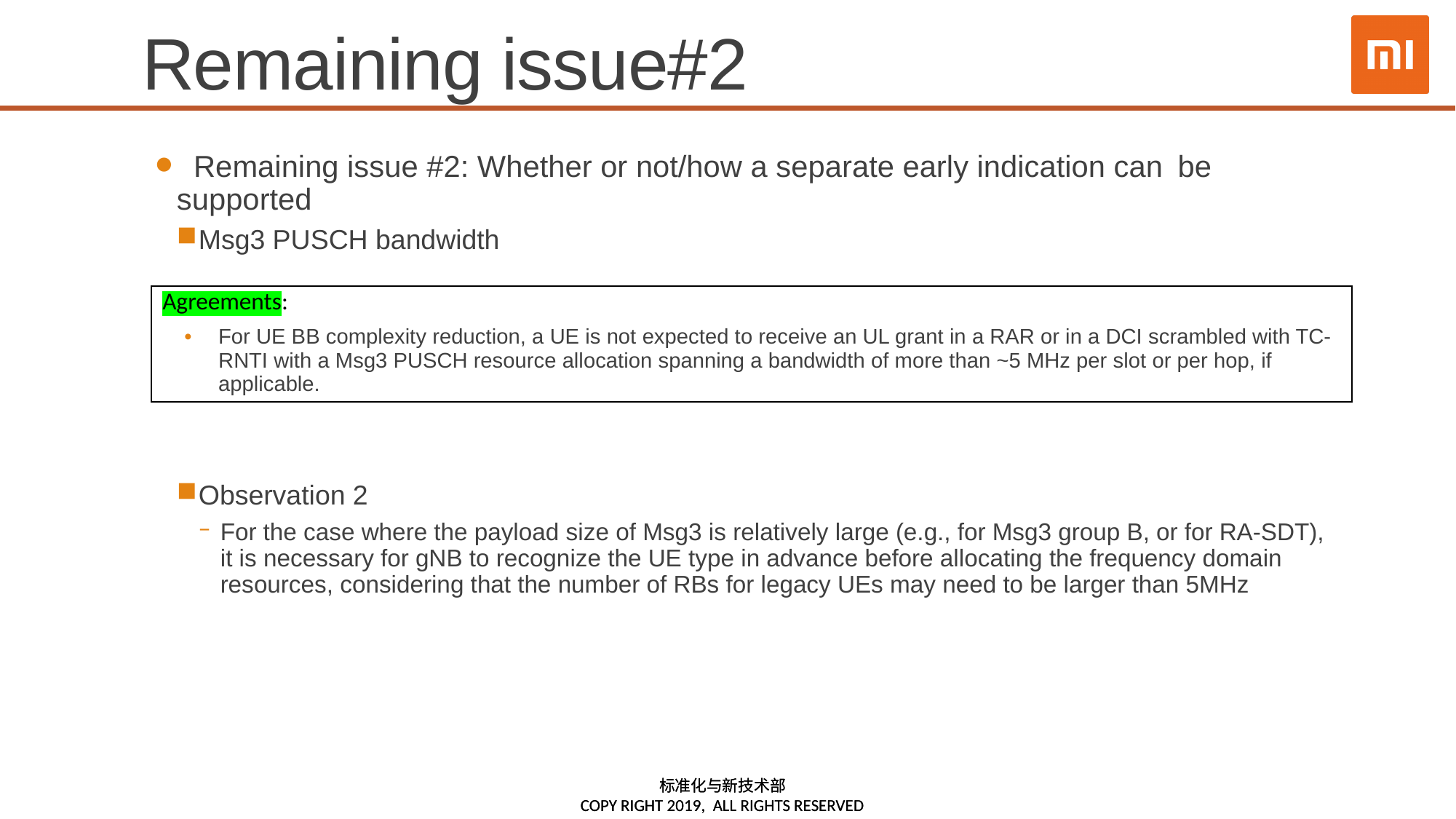

# Remaining issue#2
  Remaining issue #2: Whether or not/how a separate early indication can  be supported
Msg3 PUSCH bandwidth

Observation 2
For the case where the payload size of Msg3 is relatively large (e.g., for Msg3 group B, or for RA-SDT), it is necessary for gNB to recognize the UE type in advance before allocating the frequency domain resources, considering that the number of RBs for legacy UEs may need to be larger than 5MHz
| Agreements: For UE BB complexity reduction, a UE is not expected to receive an UL grant in a RAR or in a DCI scrambled with TC-RNTI with a Msg3 PUSCH resource allocation spanning a bandwidth of more than ~5 MHz per slot or per hop, if applicable. |
| --- |